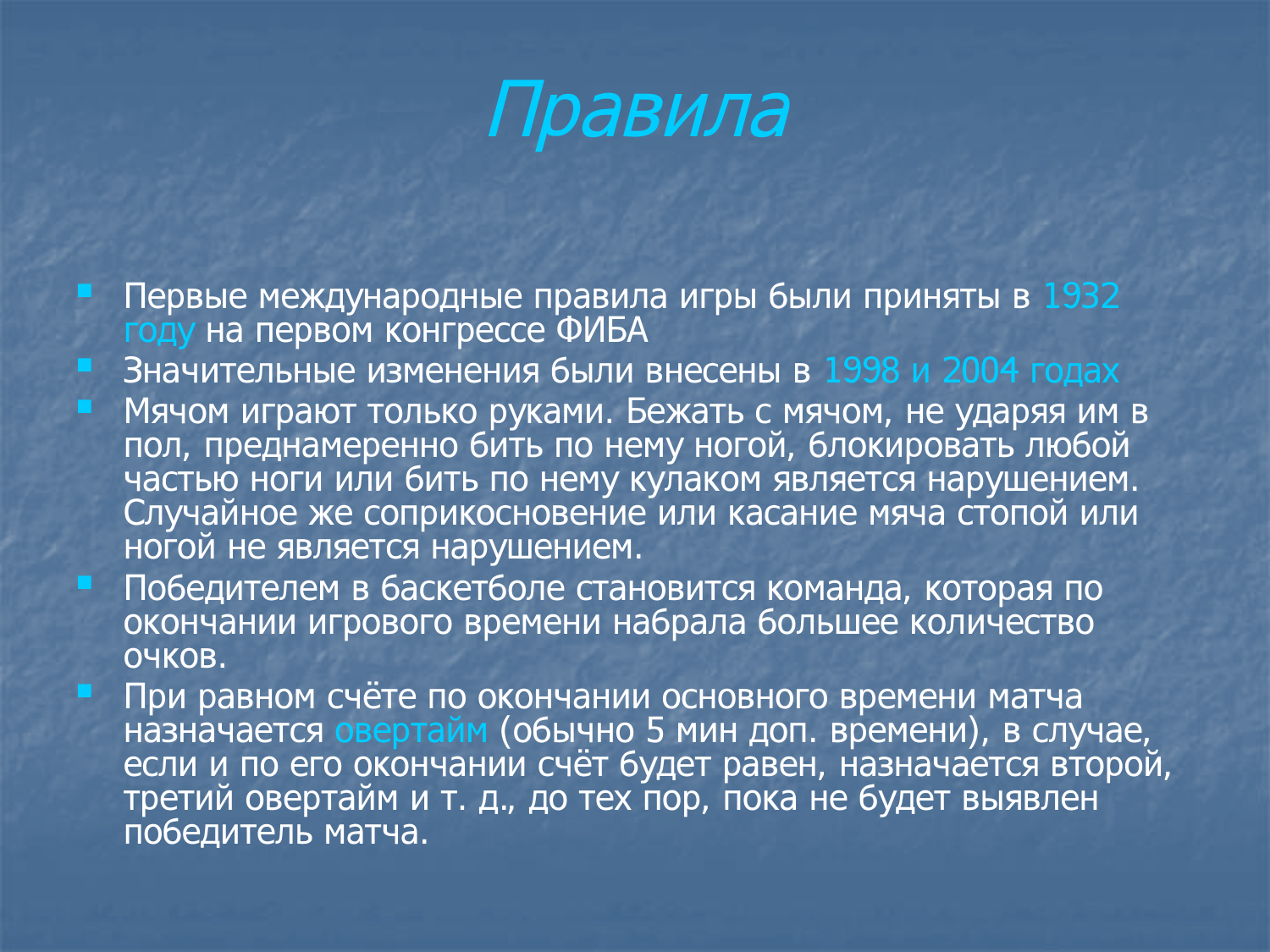

Правила
Первые международные правила игры были приняты в 1932 году на первом конгрессе ФИБА
Значительные изменения были внесены в 1998 и 2004 годах
Мячом играют только руками. Бежать с мячом, не ударяя им в пол, преднамеренно бить по нему ногой, блокировать любой частью ноги или бить по нему кулаком является нарушением. Случайное же соприкосновение или касание мяча стопой или ногой не является нарушением.
Победителем в баскетболе становится команда, которая по окончании игрового времени набрала большее количество очков.
При равном счёте по окончании основного времени матча назначается овертайм (обычно 5 мин доп. времени), в случае, если и по его окончании счёт будет равен, назначается второй, третий овертайм и т. д., до тех пор, пока не будет выявлен победитель матча.